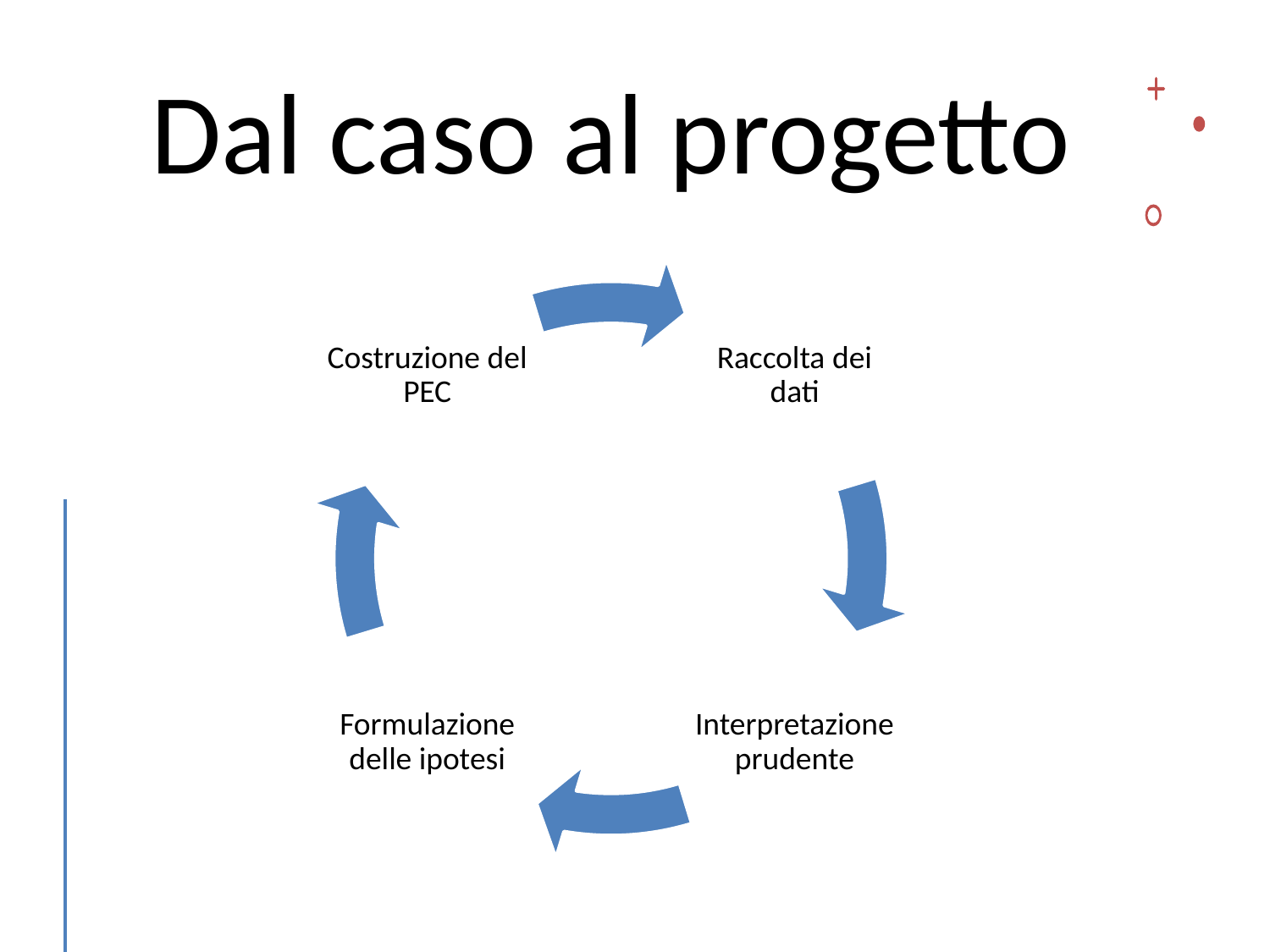

# Dal caso al progetto

Raccolta dei dati
Interpretazione prudente
Formulazione delle ipotesi
Costruzione del PEC